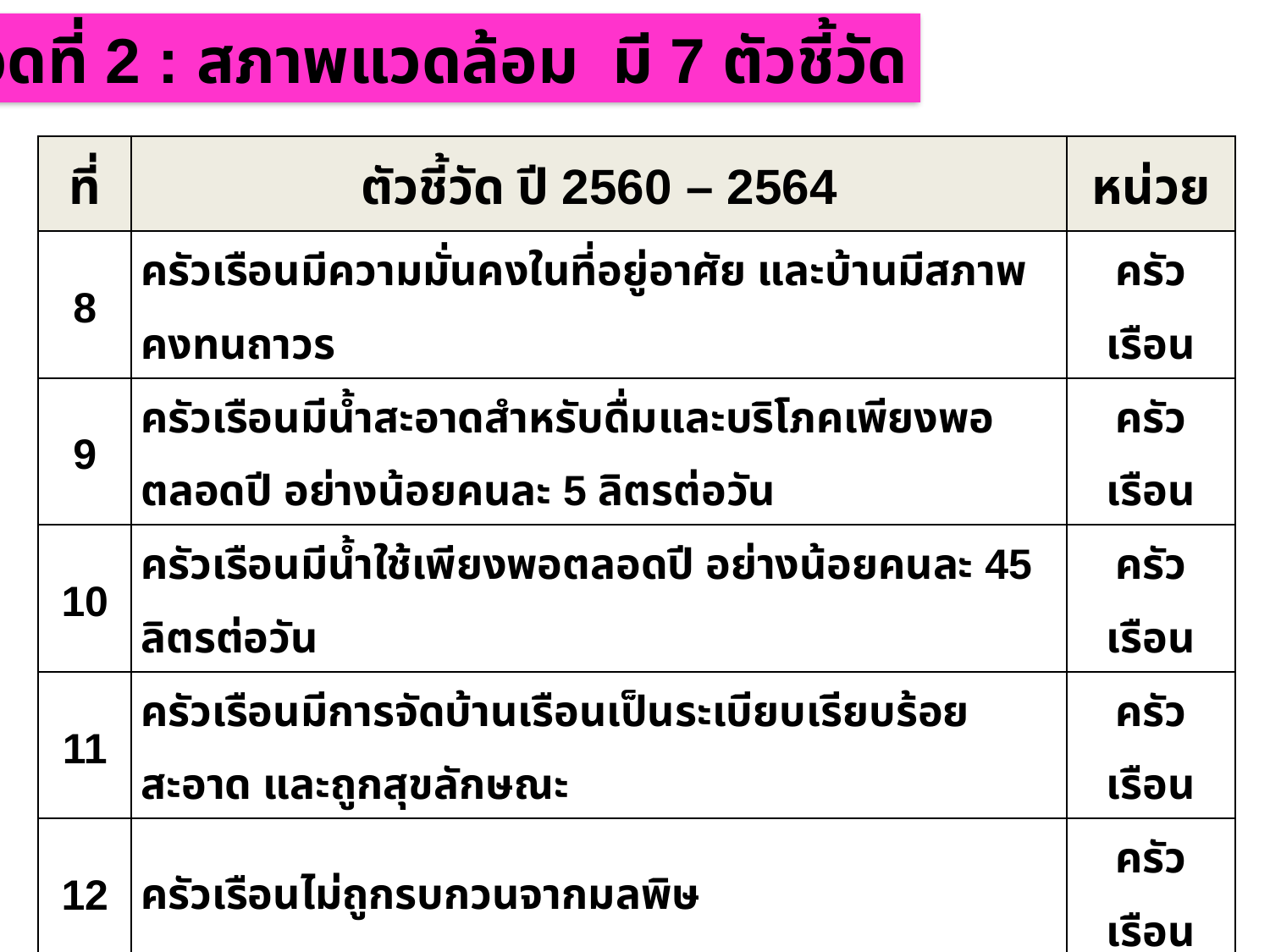

หมวดที่ 2 : สภาพแวดล้อม  มี 7 ตัวชี้วัด
| ที่ | ตัวชี้วัด ปี 2560 – 2564 | หน่วย |
| --- | --- | --- |
| 8 | ครัวเรือนมีความมั่นคงในที่อยู่อาศัย และบ้านมีสภาพคงทนถาวร | ครัวเรือน |
| 9 | ครัวเรือนมีน้ำสะอาดสำหรับดื่มและบริโภคเพียงพอตลอดปี อย่างน้อยคนละ 5 ลิตรต่อวัน | ครัวเรือน |
| 10 | ครัวเรือนมีน้ำใช้เพียงพอตลอดปี อย่างน้อยคนละ 45 ลิตรต่อวัน | ครัวเรือน |
| 11 | ครัวเรือนมีการจัดบ้านเรือนเป็นระเบียบเรียบร้อย สะอาด และถูกสุขลักษณะ | ครัวเรือน |
| 12 | ครัวเรือนไม่ถูกรบกวนจากมลพิษ | ครัวเรือน |
| 13 | ครัวเรือนมีการป้องกันอุบัติภัยและภัยธรรมชาติอย่างถูกวิธี | ครัวเรือน |
| 14 | ครัวเรือนมีความปลอดภัยในชีวิตและทรัพย์สิน | ครัวเรือน |